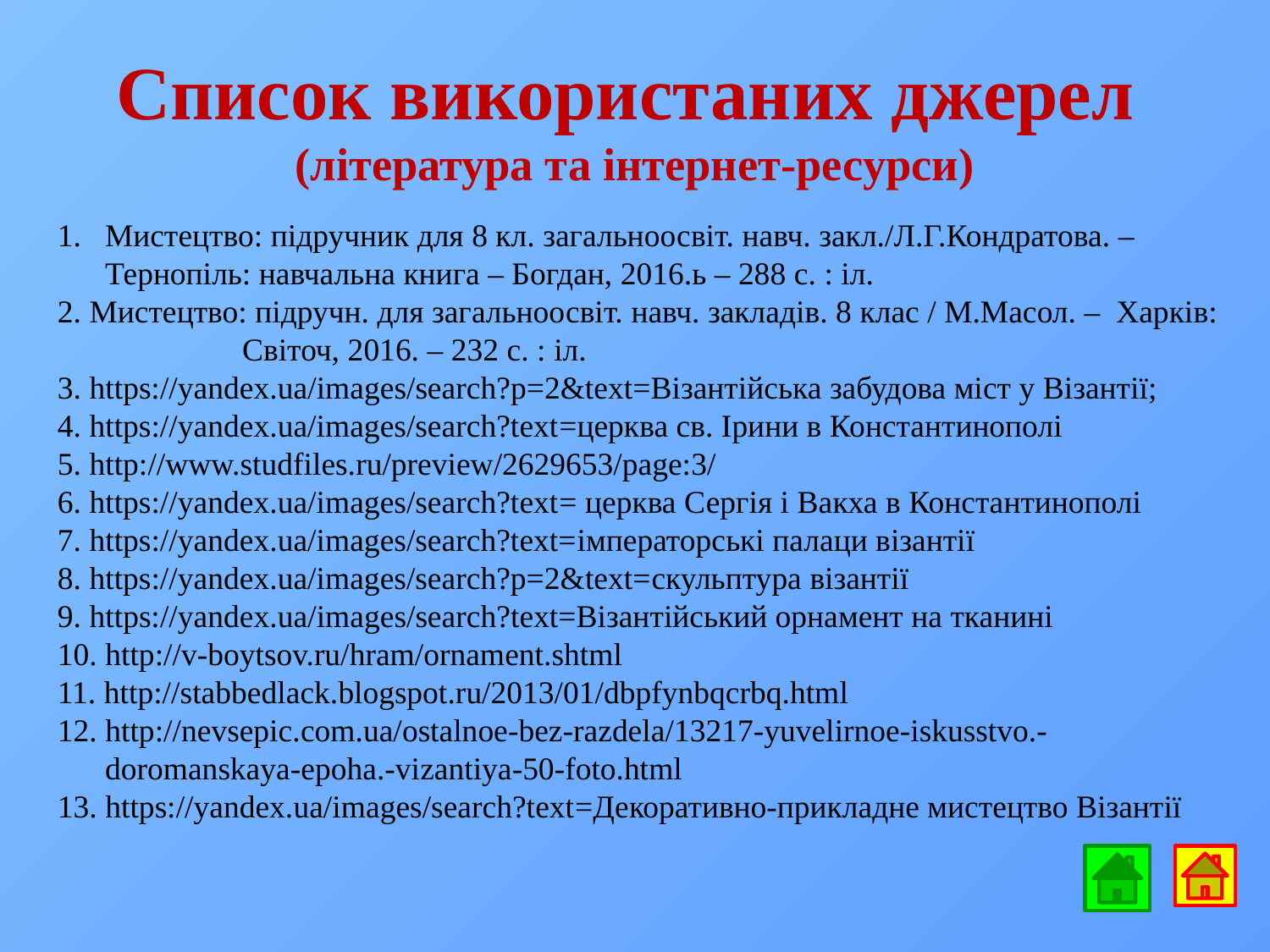

# Список використаних джерел (література та інтернет-ресурси)
Мистецтво: підручник для 8 кл. загальноосвіт. навч. закл./Л.Г.Кондратова. – Тернопіль: навчальна книга – Богдан, 2016.ь – 288 с. : іл.
2. Мистецтво: підручн. для загальноосвіт. навч. закладів. 8 клас / М.Масол. –  Харків:                        Світоч, 2016. – 232 с. : іл.
3. https://yandex.ua/images/search?p=2&text=Візантійська забудова міст у Візантії;
4. https://yandex.ua/images/search?text=церква св. Ірини в Константинополі
5. http://www.studfiles.ru/preview/2629653/page:3/
6. https://yandex.ua/images/search?text= церква Сергія і Вакха в Константинополі
7. https://yandex.ua/images/search?text=імператорські палаци візантії
8. https://yandex.ua/images/search?p=2&text=скульптура візантії
9. https://yandex.ua/images/search?text=Візантійський орнамент на тканині
10. http://v-boytsov.ru/hram/ornament.shtml
11. http://stabbedlack.blogspot.ru/2013/01/dbpfynbqcrbq.html
12. http://nevsepic.com.ua/ostalnoe-bez-razdela/13217-yuvelirnoe-iskusstvo.-doromanskaya-epoha.-vizantiya-50-foto.html
13. https://yandex.ua/images/search?text=Декоративно-прикладне мистецтво Візантії